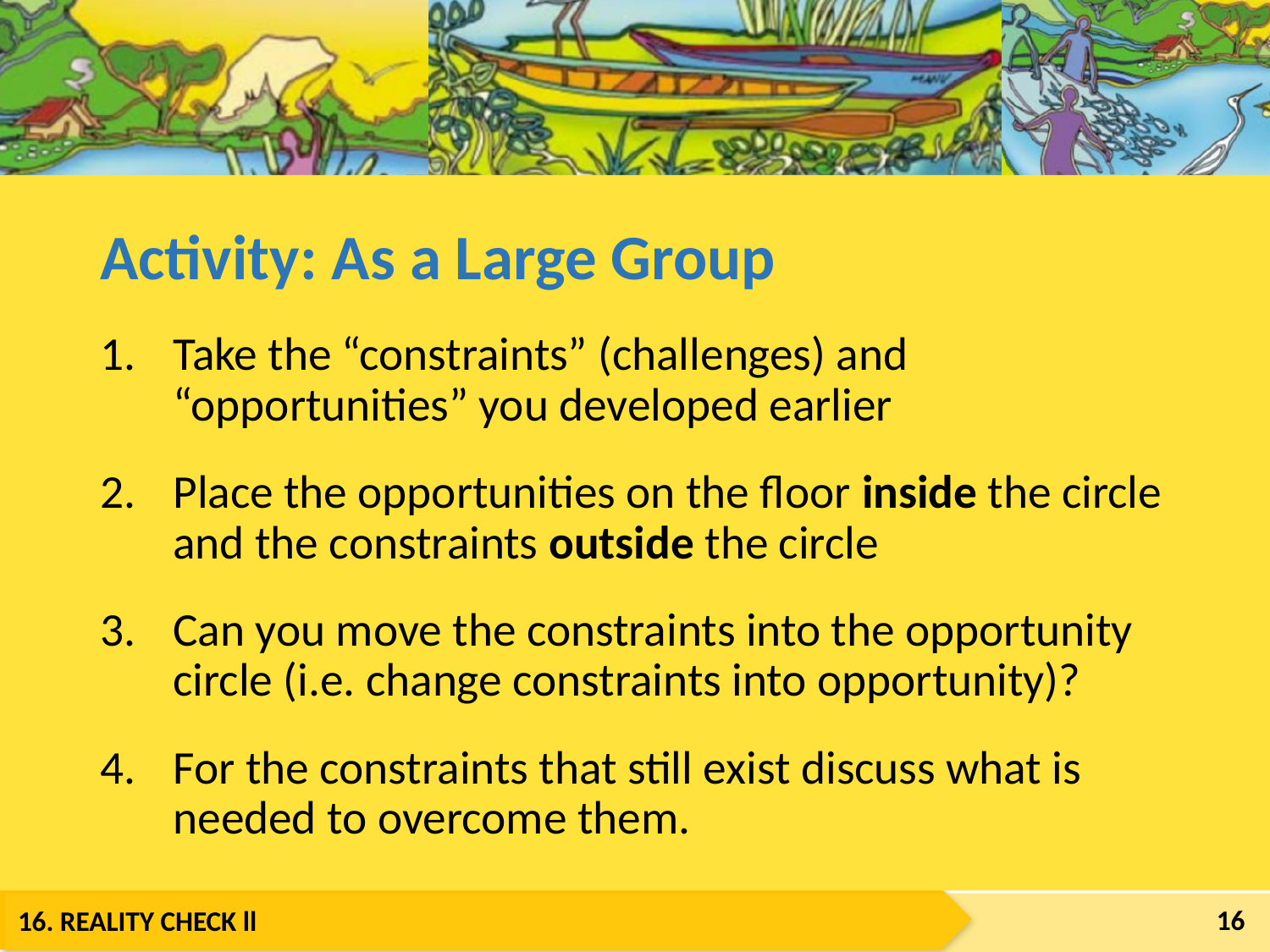

# Activity: As a Large Group
Take the “constraints” (challenges) and “opportunities” you developed earlier
Place the opportunities on the floor inside the circle and the constraints outside the circle
Can you move the constraints into the opportunity circle (i.e. change constraints into opportunity)?
For the constraints that still exist discuss what is needed to overcome them.
16